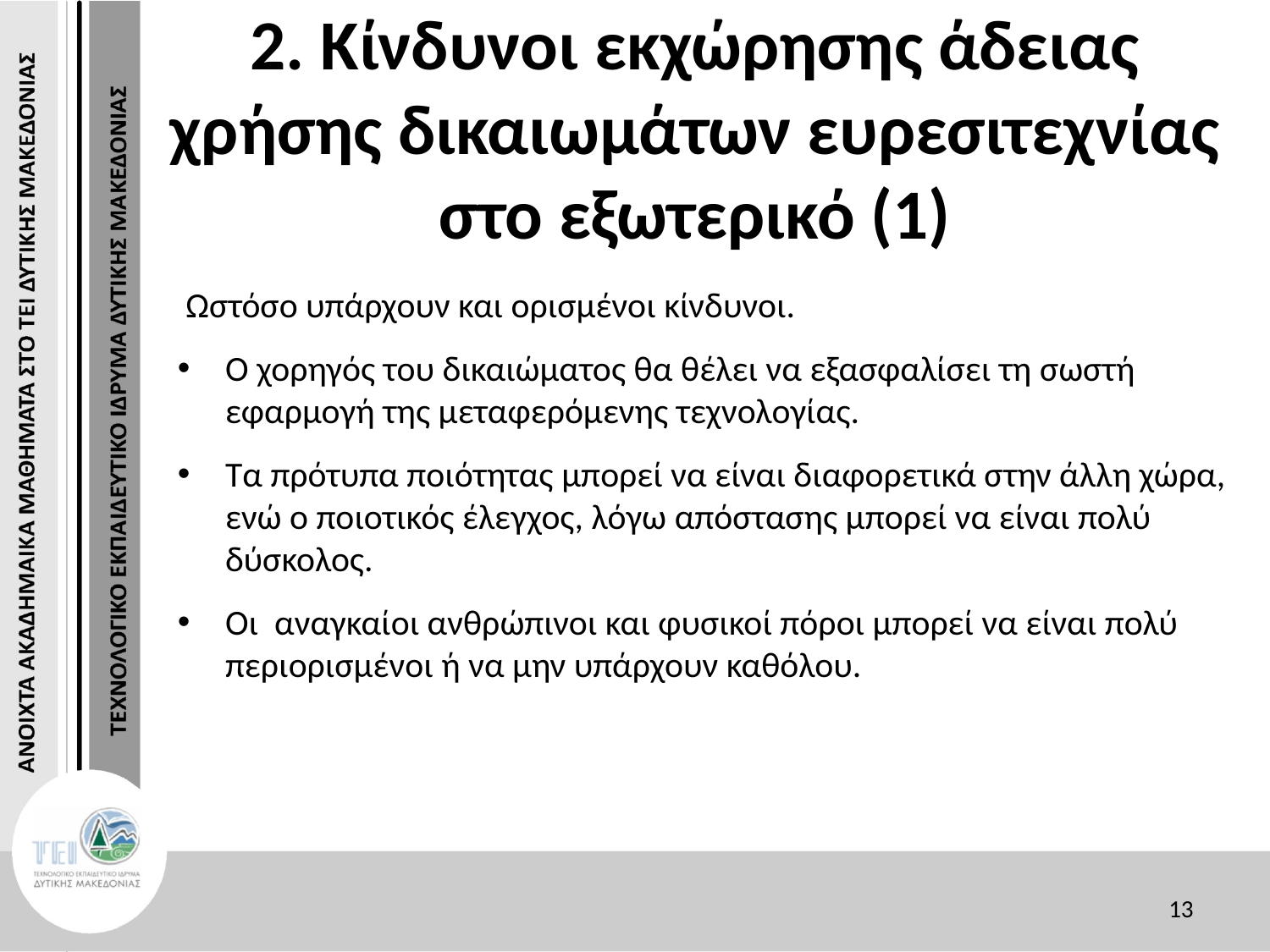

# 2. Κίνδυνοι εκχώρησης άδειας χρήσης δικαιωμάτων ευρεσιτεχνίας στο εξωτερικό (1)
 Ωστόσο υπάρχουν και ορισμένοι κίνδυνοι.
Ο χορηγός του δικαιώματος θα θέλει να εξασφαλίσει τη σωστή εφαρμογή της μεταφερόμενης τεχνολογίας.
Τα πρότυπα ποιότητας μπορεί να είναι διαφορετικά στην άλλη χώρα, ενώ ο ποιοτικός έλεγχος, λόγω απόστασης μπορεί να είναι πολύ δύσκολος.
Οι  αναγκαίοι ανθρώπινοι και φυσικοί πόροι μπορεί να είναι πολύ περιορισμένοι ή να μην υπάρχουν καθόλου.
13